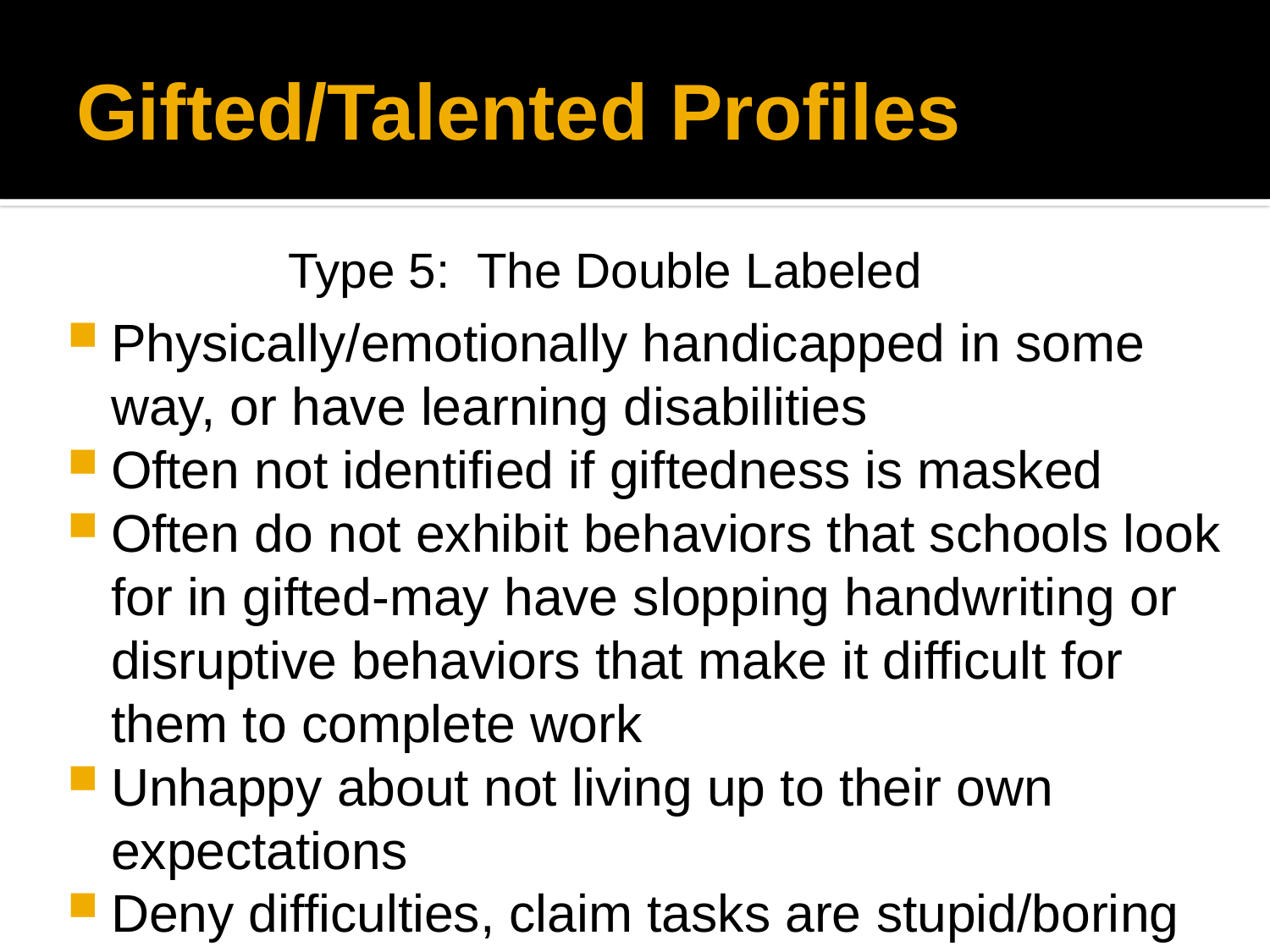

# Gifted/Talented Profiles
Type 5:  The Double Labeled
Physically/emotionally handicapped in some way, or have learning disabilities
Often not identified if giftedness is masked
Often do not exhibit behaviors that schools look for in gifted-may have slopping handwriting or disruptive behaviors that make it difficult for them to complete work
Unhappy about not living up to their own expectations
Deny difficulties, claim tasks are stupid/boring